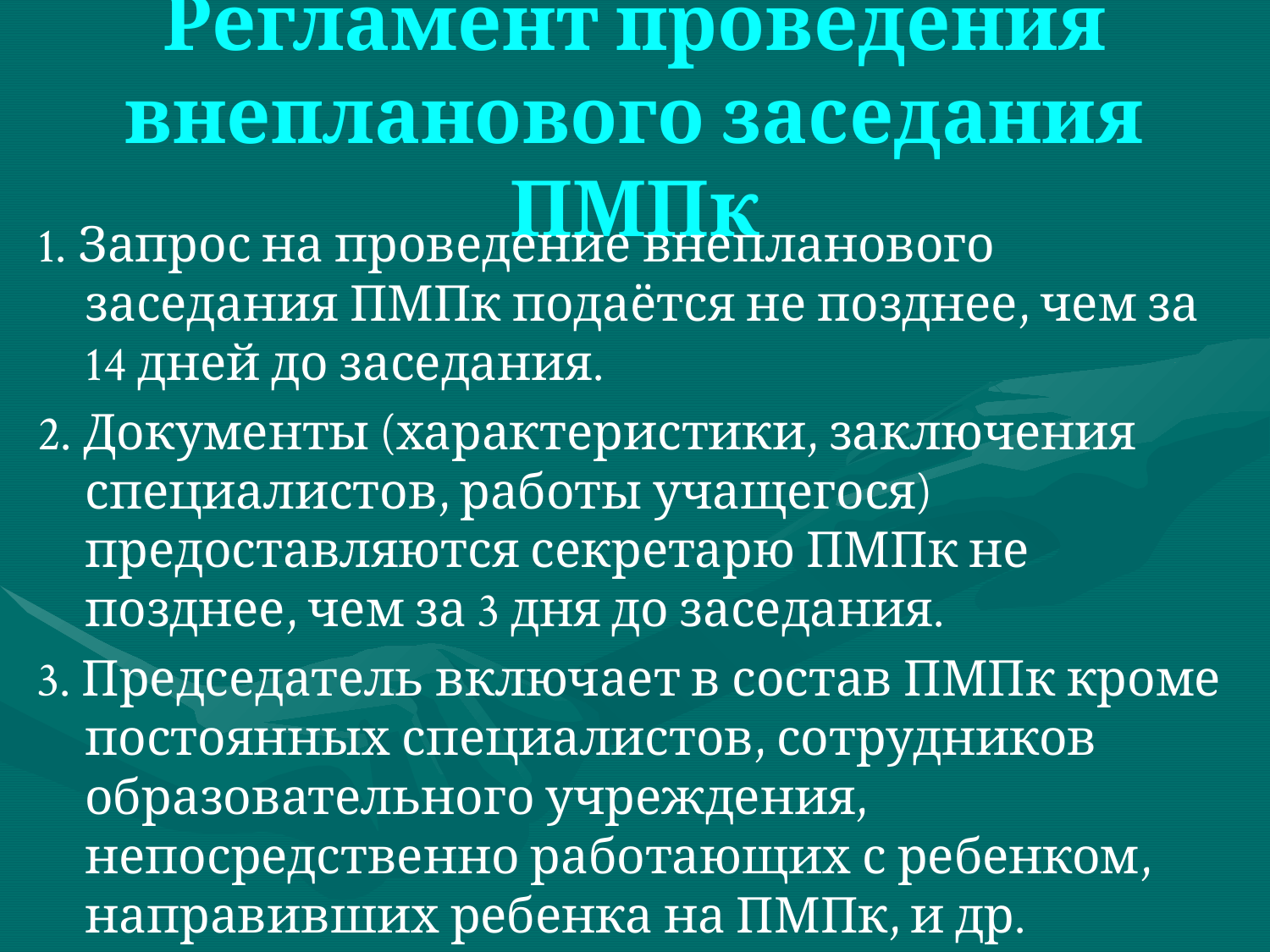

# Регламент проведения внепланового заседания ПМПк
1. Запрос на проведение внепланового заседания ПМПк подаётся не позднее, чем за 14 дней до заседания.
2. Документы (характеристики, заключения специалистов, работы учащегося) предоставляются секретарю ПМПк не позднее, чем за 3 дня до заседания.
3. Председатель включает в состав ПМПк кроме постоянных специалистов, сотрудников образовательного учреждения, непосредственно работающих с ребенком, направивших ребенка на ПМПк, и др. Председатель ставит в известность специалистов ПМПк о необходимости обследования ребенка.